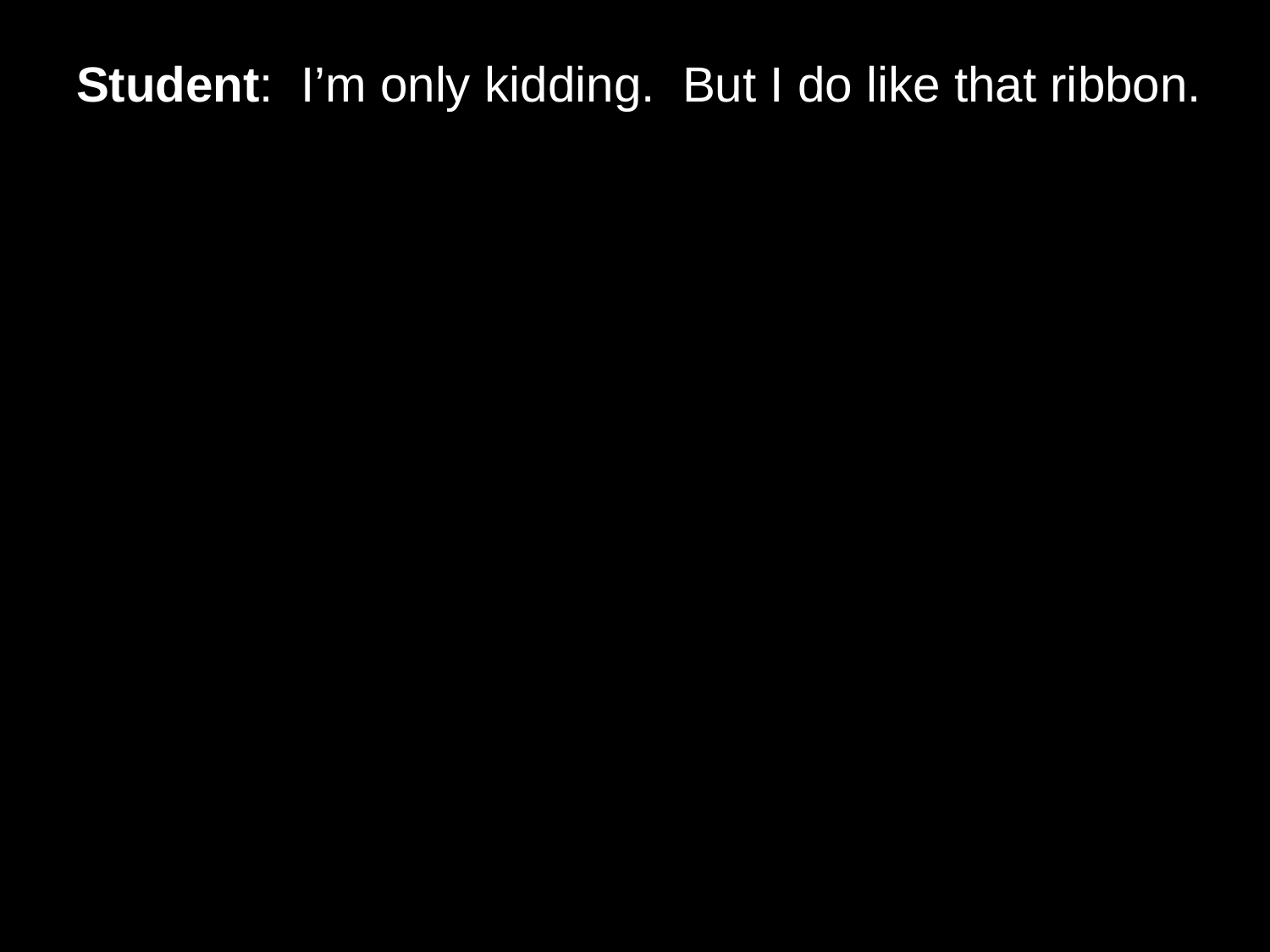

# Student:  I’m only kidding.  But I do like that ribbon.